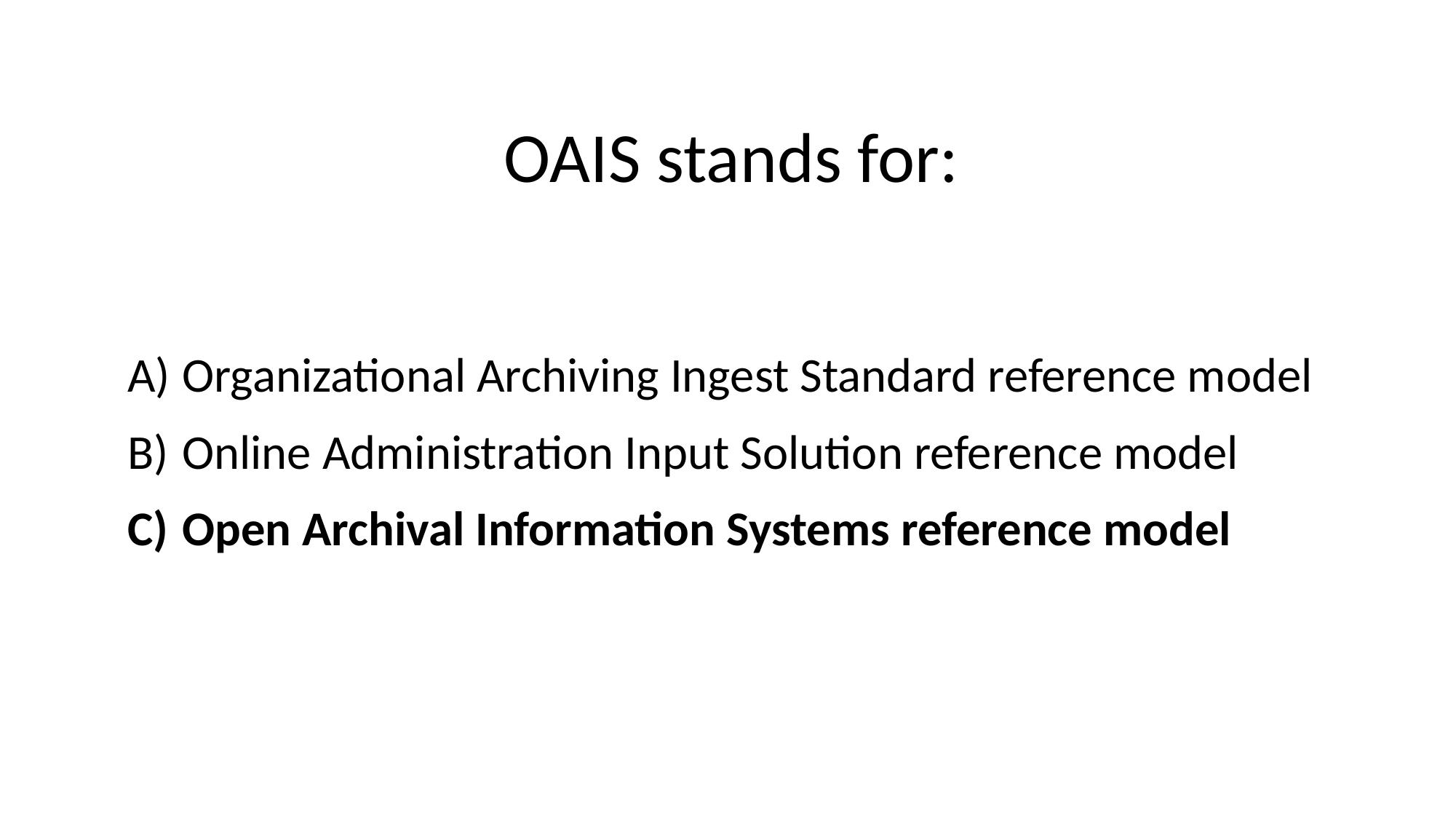

# OAIS stands for:
Organizational Archiving Ingest Standard reference model
Online Administration Input Solution reference model
Open Archival Information Systems reference model